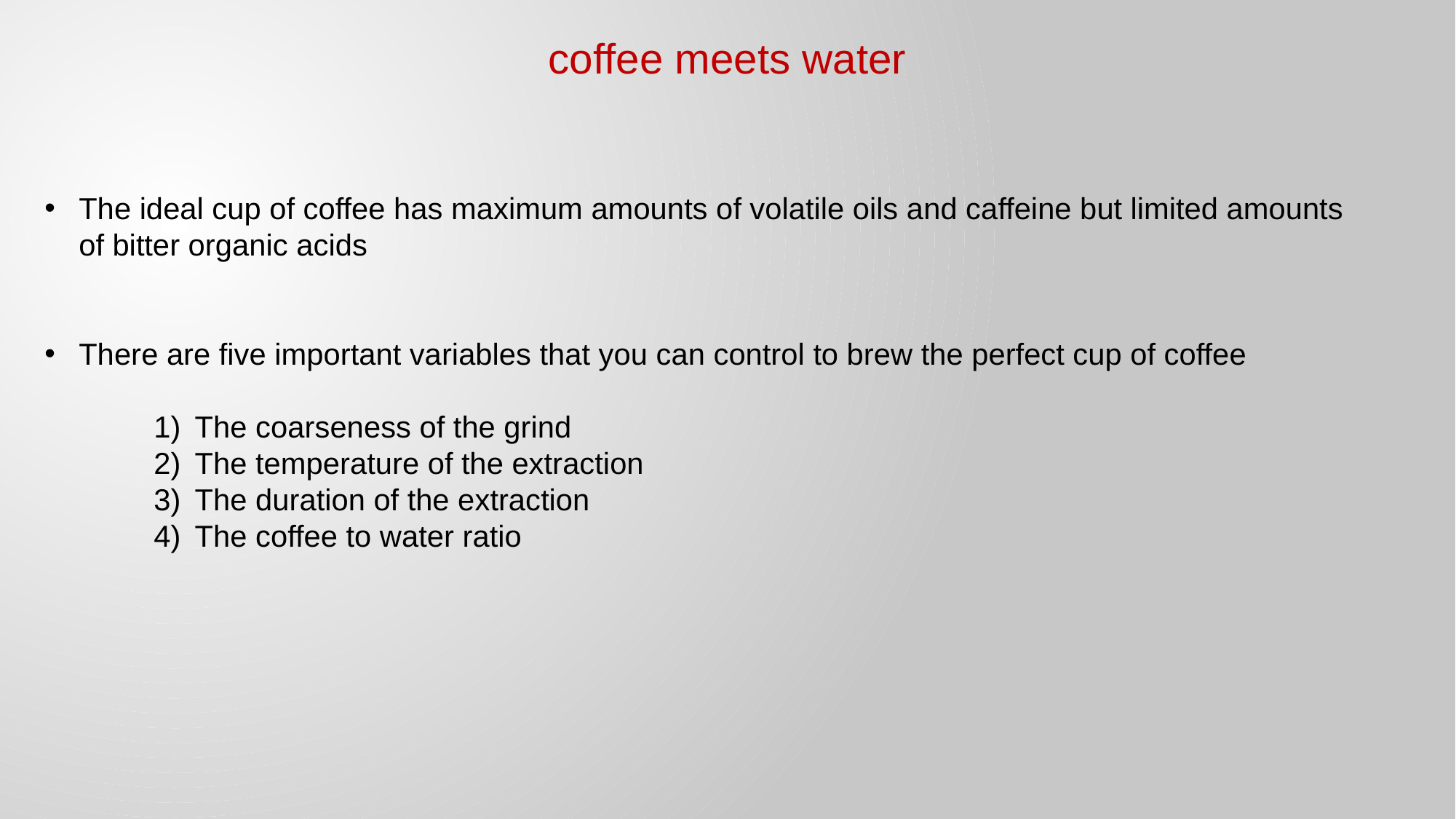

coffee meets water
The ideal cup of coffee has maximum amounts of volatile oils and caffeine but limited amounts of bitter organic acids

There are five important variables that you can control to brew the perfect cup of coffee

The coarseness of the grind
The temperature of the extraction
The duration of the extraction
The coffee to water ratio